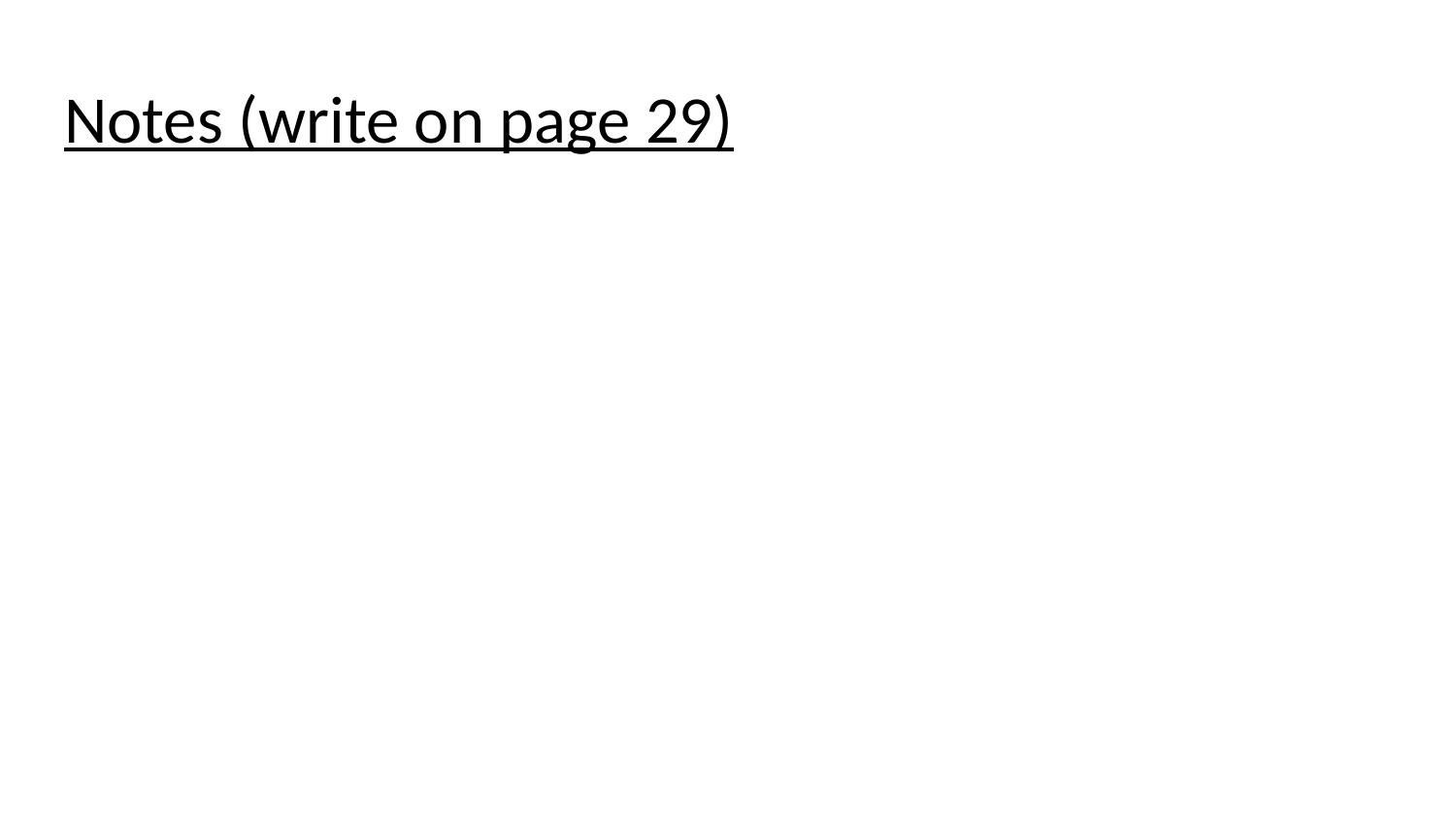

# Notes (write on page 29)
1. Solubility is when a compound is dissolved into a liquid solution.

2. Saturation happens when the solution has taken in as much of the compound as it can hold - extra will not dissolve.